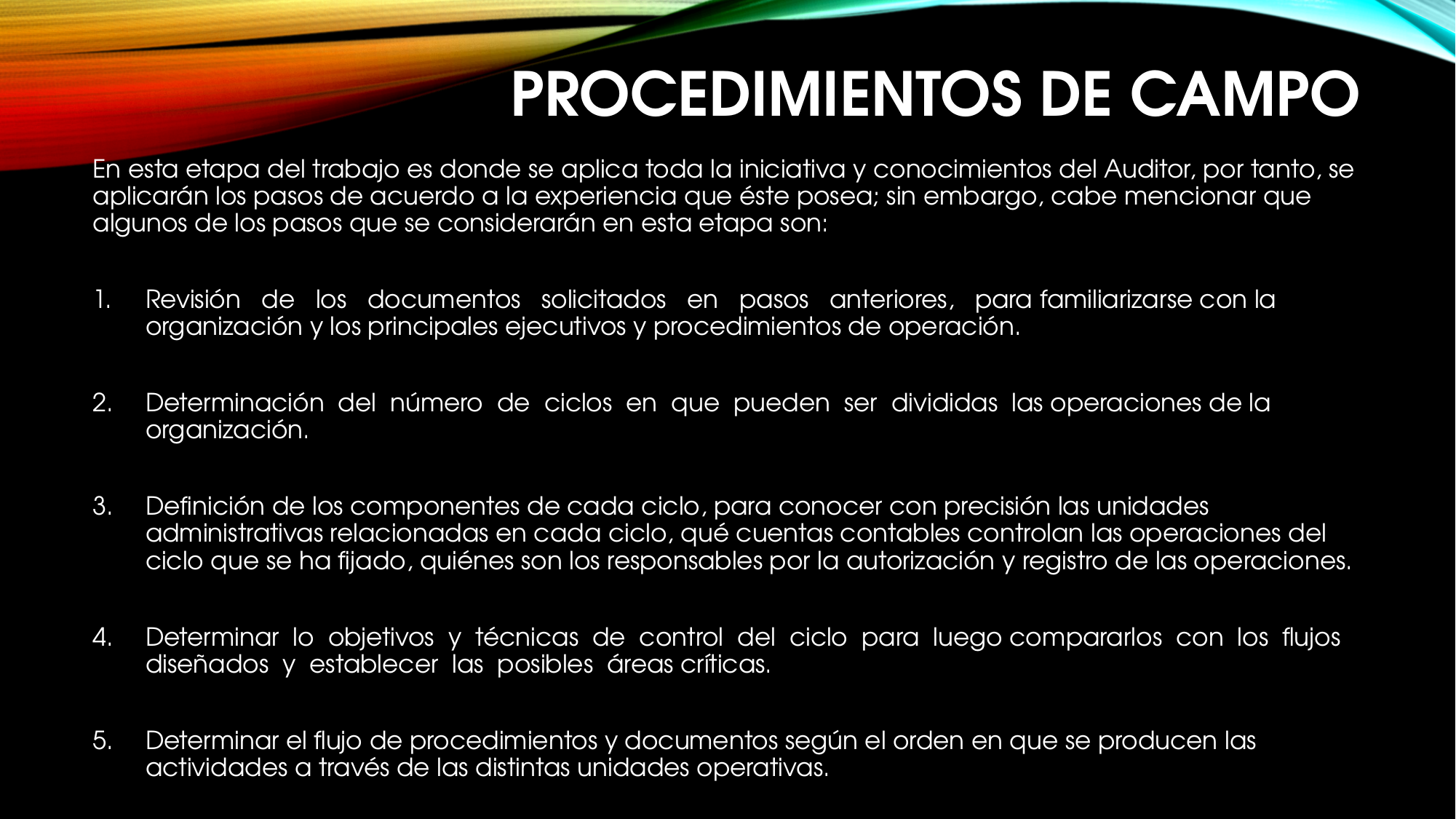

# Procedimientos de campo
En esta etapa del trabajo es donde se aplica toda la iniciativa y conocimientos del Auditor, por tanto, se aplicarán los pasos de acuerdo a la experiencia que éste posea; sin embargo, cabe mencionar que algunos de los pasos que se considerarán en esta etapa son:

Revisión   de   los   documentos   solicitados   en   pasos   anteriores,   para familiarizarse con la organización y los principales ejecutivos y procedimientos de operación.

Determinación  del  número  de  ciclos  en  que  pueden  ser  divididas  las operaciones de la organización.

Definición de los componentes de cada ciclo, para conocer con precisión las unidades administrativas relacionadas en cada ciclo, qué cuentas contables controlan las operaciones del ciclo que se ha fijado, quiénes son los responsables por la autorización y registro de las operaciones.

Determinar  lo  objetivos  y  técnicas  de  control  del  ciclo  para  luego compararlos  con  los  flujos  diseñados  y  establecer  las  posibles  áreas críticas.

Determinar el flujo de procedimientos y documentos según el orden en que se producen las actividades a través de las distintas unidades operativas.